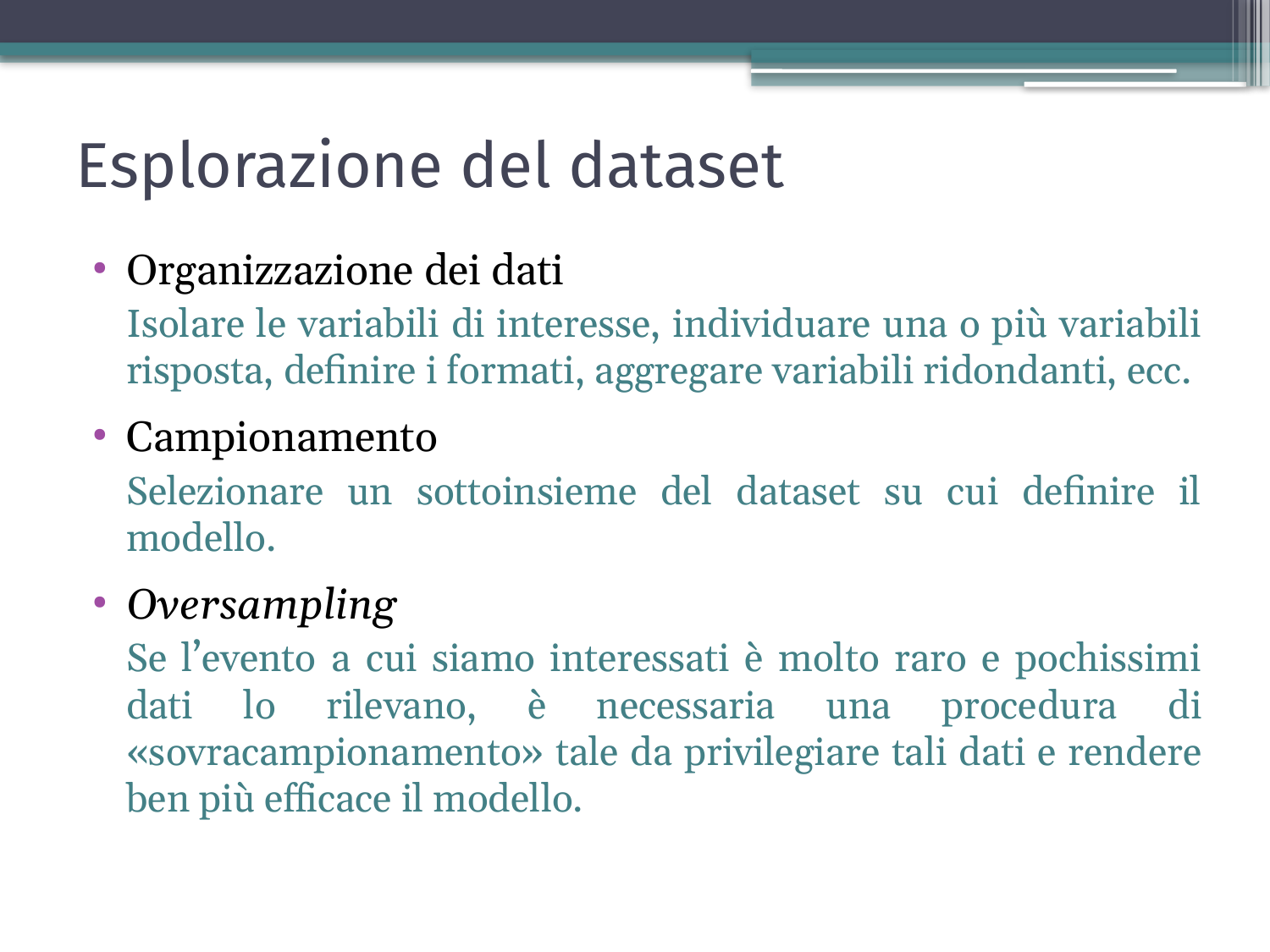

Esplorazione del dataset
Organizzazione dei dati
Isolare le variabili di interesse, individuare una o più variabili risposta, definire i formati, aggregare variabili ridondanti, ecc.

Campionamento
Selezionare un sottoinsieme del dataset su cui definire il modello.

Oversampling
Se l’evento a cui siamo interessati è molto raro e pochissimi dati lo rilevano, è necessaria una procedura di «sovracampionamento» tale da privilegiare tali dati e rendere ben più efficace il modello.